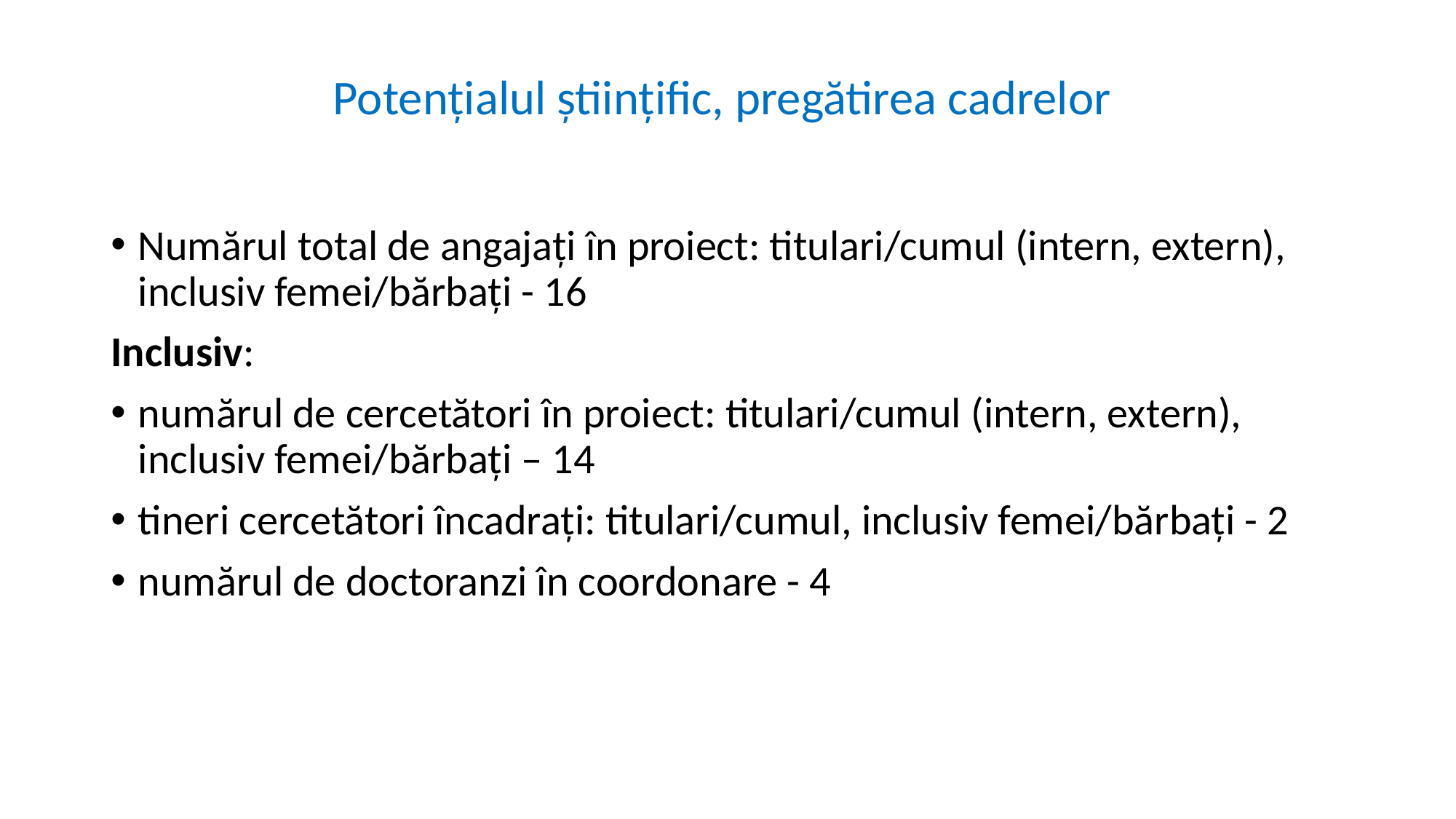

# Potenţialul ştiinţific, pregătirea cadrelor
Numărul total de angajați în proiect: titulari/cumul (intern, extern), inclusiv femei/bărbați - 16
Inclusiv:
numărul de cercetători în proiect: titulari/cumul (intern, extern), inclusiv femei/bărbați – 14
tineri cercetători încadraţi: titulari/cumul, inclusiv femei/bărbați - 2
numărul de doctoranzi în coordonare - 4